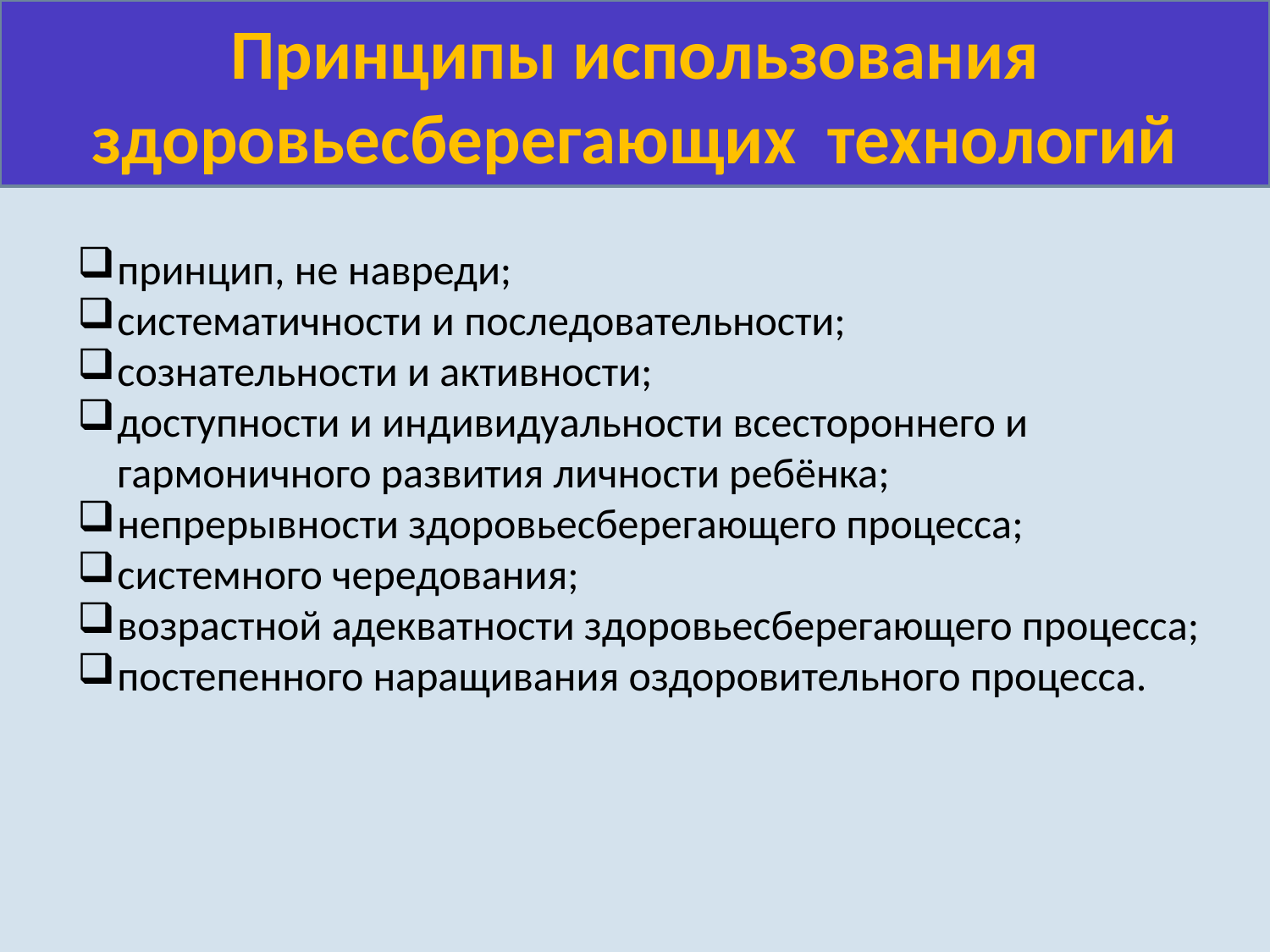

Принципы использования здоровьесберегающих  технологий
принцип, не навреди;
систематичности и последовательности;
сознательности и активности;
доступности и индивидуальности всестороннего и гармоничного развития личности ребёнка;
непрерывности здоровьесберегающего процесса;
системного чередования;
возрастной адекватности здоровьесберегающего процесса;
постепенного наращивания оздоровительного процесса.